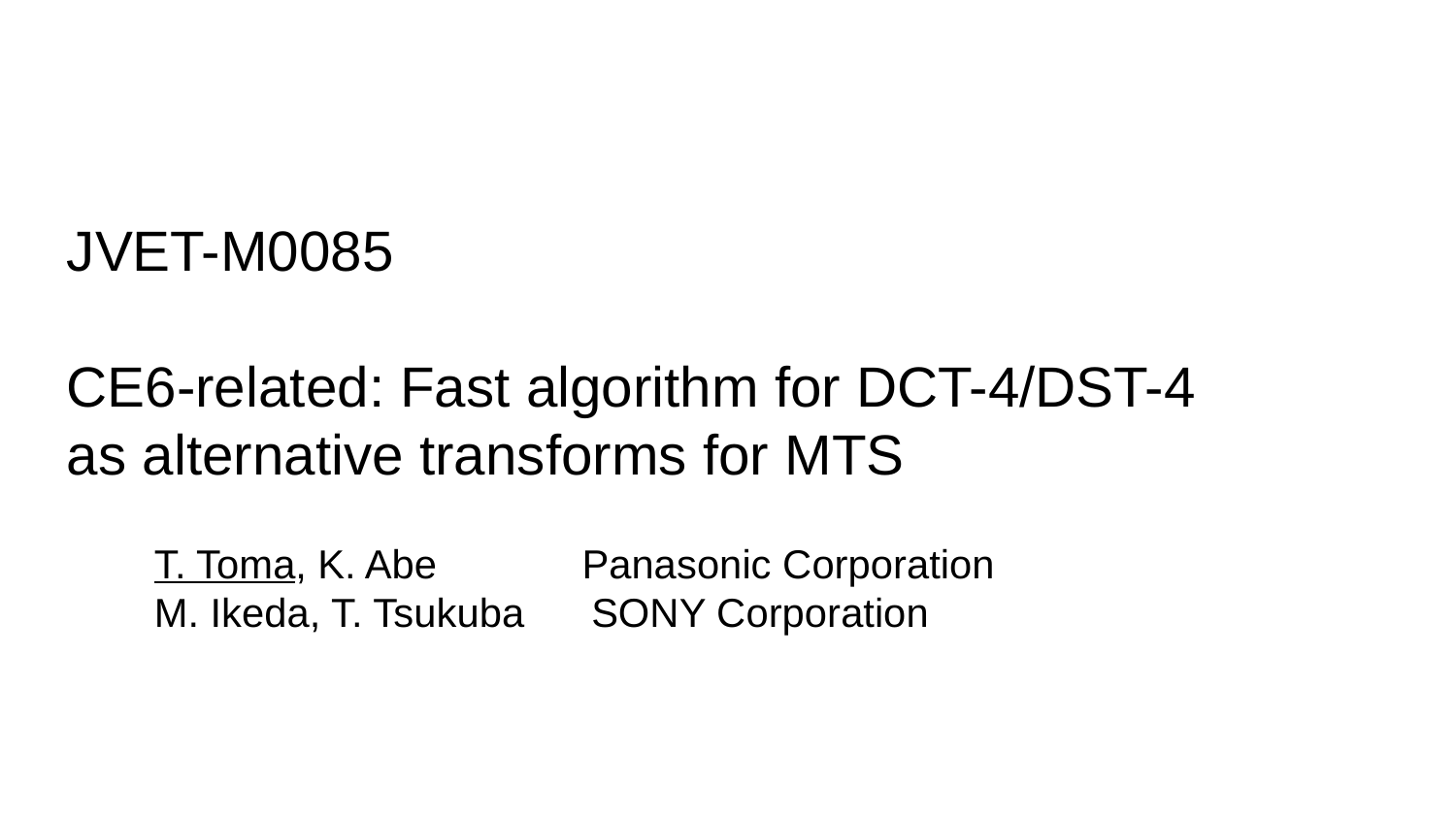

JVET-M0085

CE6-related: Fast algorithm for DCT-4/DST-4
as alternative transforms for MTS
T. Toma, K. Abe             Panasonic Corporation
M. Ikeda, T. Tsukuba      SONY Corporation